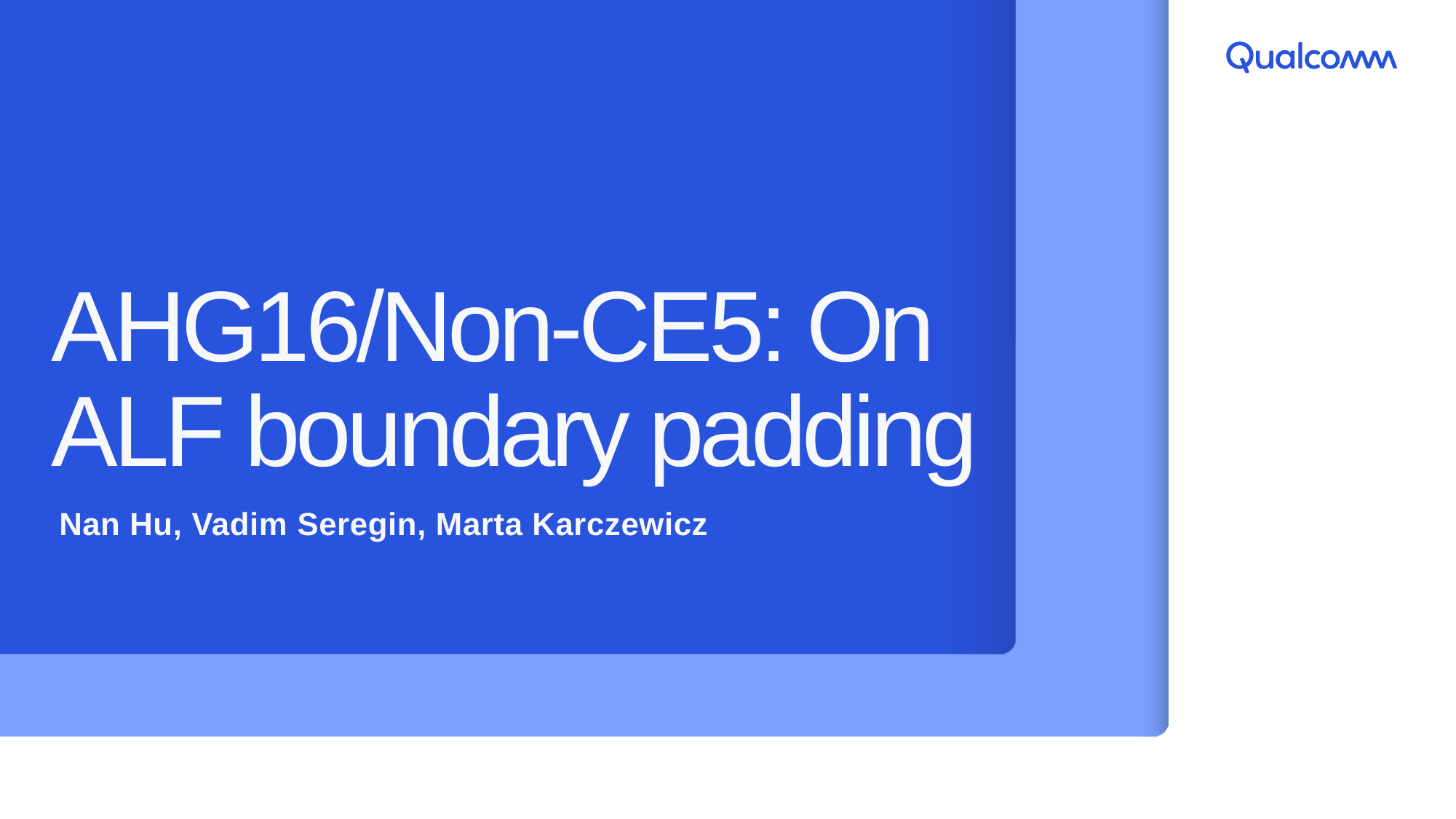

# AHG16/Non-CE5: On ALF boundary padding
Nan Hu, Vadim Seregin, Marta Karczewicz